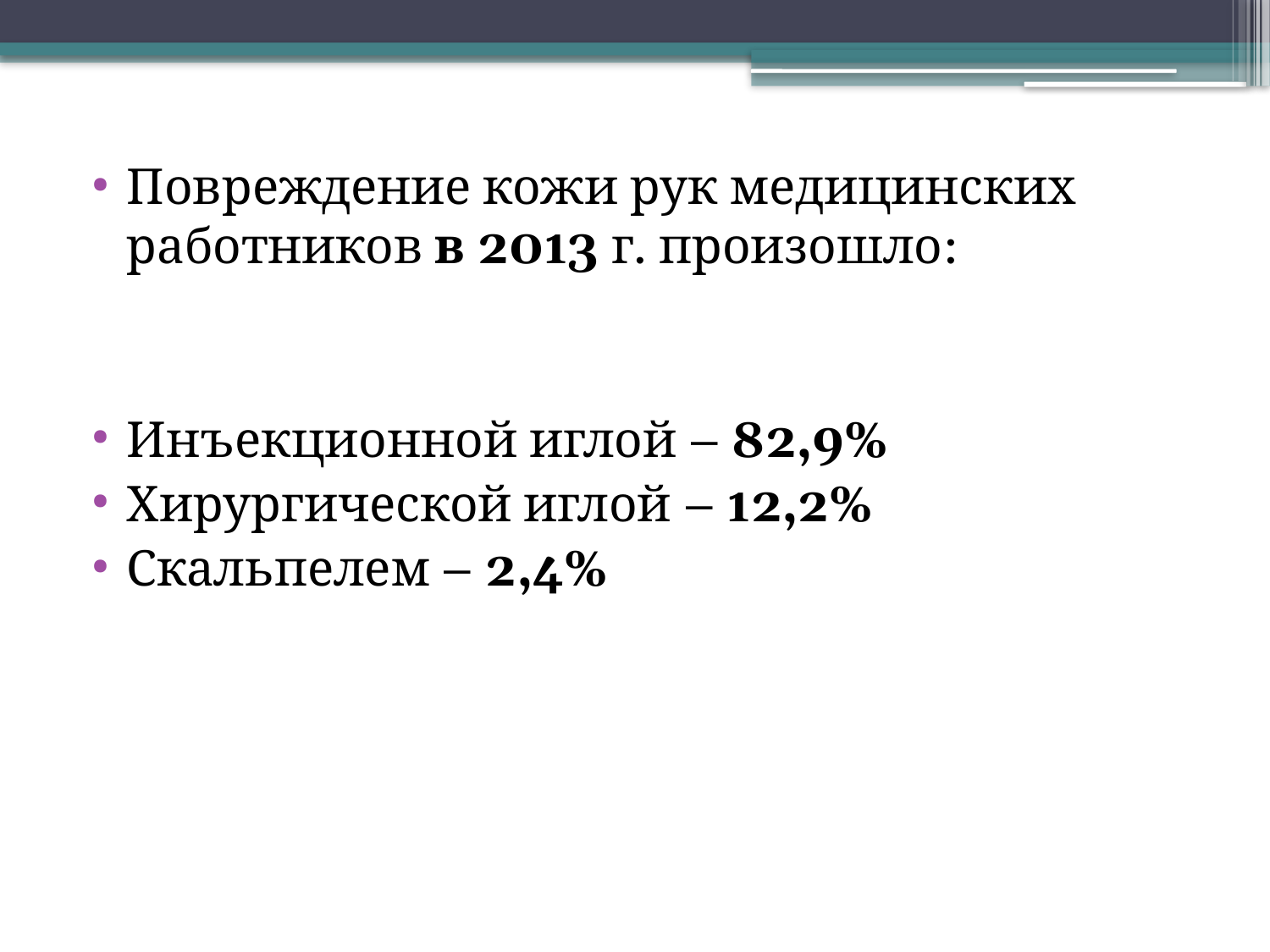

Повреждение кожи рук медицинских работников в 2013 г. произошло:

Инъекционной иглой – 82,9%
Хирургической иглой – 12,2%
Скальпелем – 2,4%